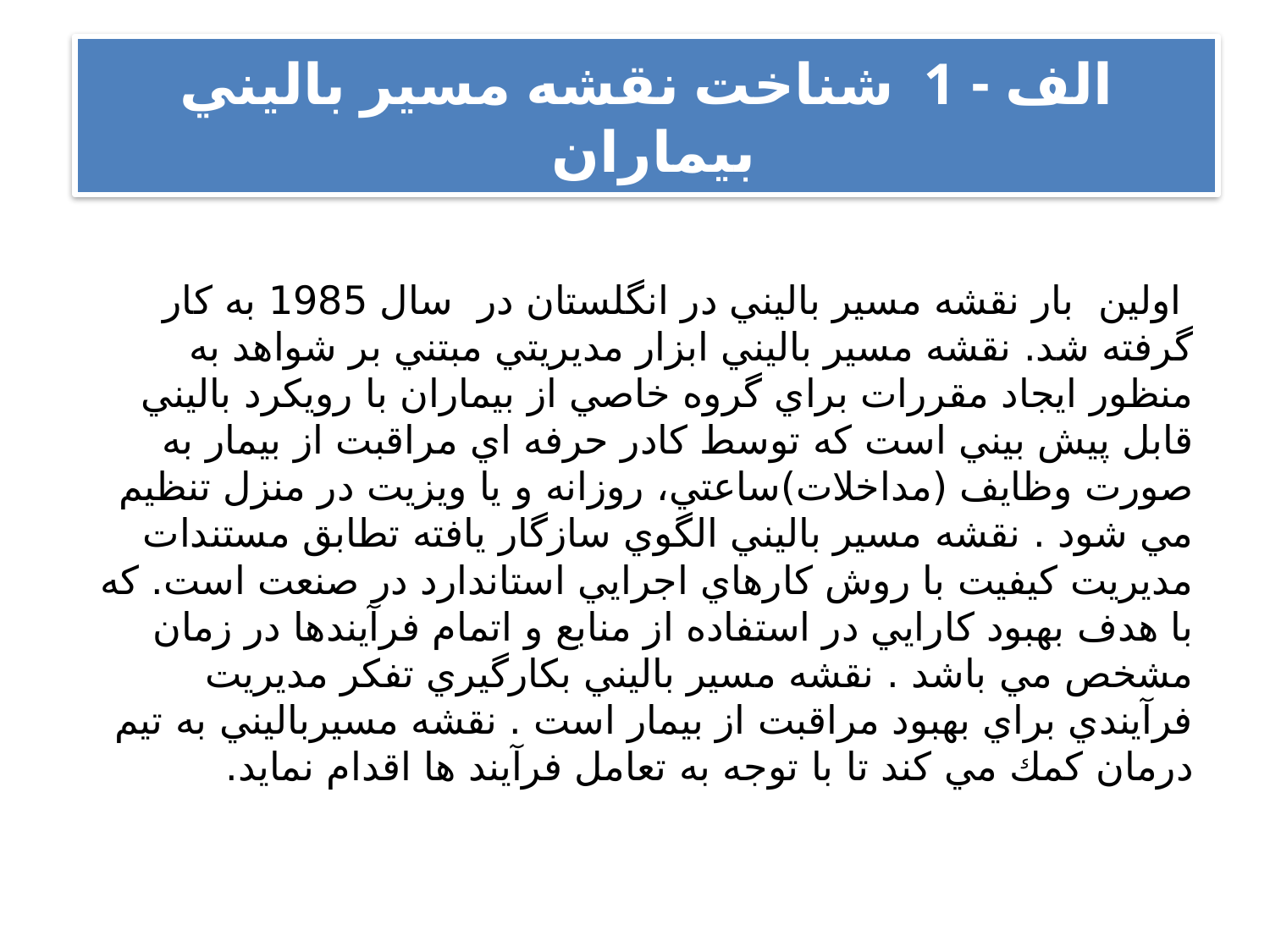

# الف - 1  شناخت نقشه مسير باليني بیماران
 اولين  بار نقشه مسير باليني در انگلستان در  سال 1985 به كار گرفته شد. نقشه مسير باليني ابزار مديريتي مبتني بر شواهد به منظور ايجاد مقررات براي گروه خاصي از بيماران با رويكرد باليني قابل پيش بيني است كه توسط كادر حرفه اي مراقبت از بيمار به صورت وظايف (مداخلات)ساعتي، روزانه و يا ويزيت در منزل تنظيم مي شود . نقشه مسير باليني الگوي سازگار يافته تطابق مستندات مديريت كيفيت با روش كارهاي اجرايي استاندارد در صنعت است. كه با هدف بهبود كارايي در استفاده از منابع و اتمام فرآيندها در زمان مشخص مي باشد . نقشه مسير باليني بكارگيري تفكر مديريت فرآيندي براي بهبود مراقبت از بيمار است . نقشه مسيرباليني به تيم درمان كمك مي كند تا با توجه به تعامل فرآيند ها اقدام نمايد.